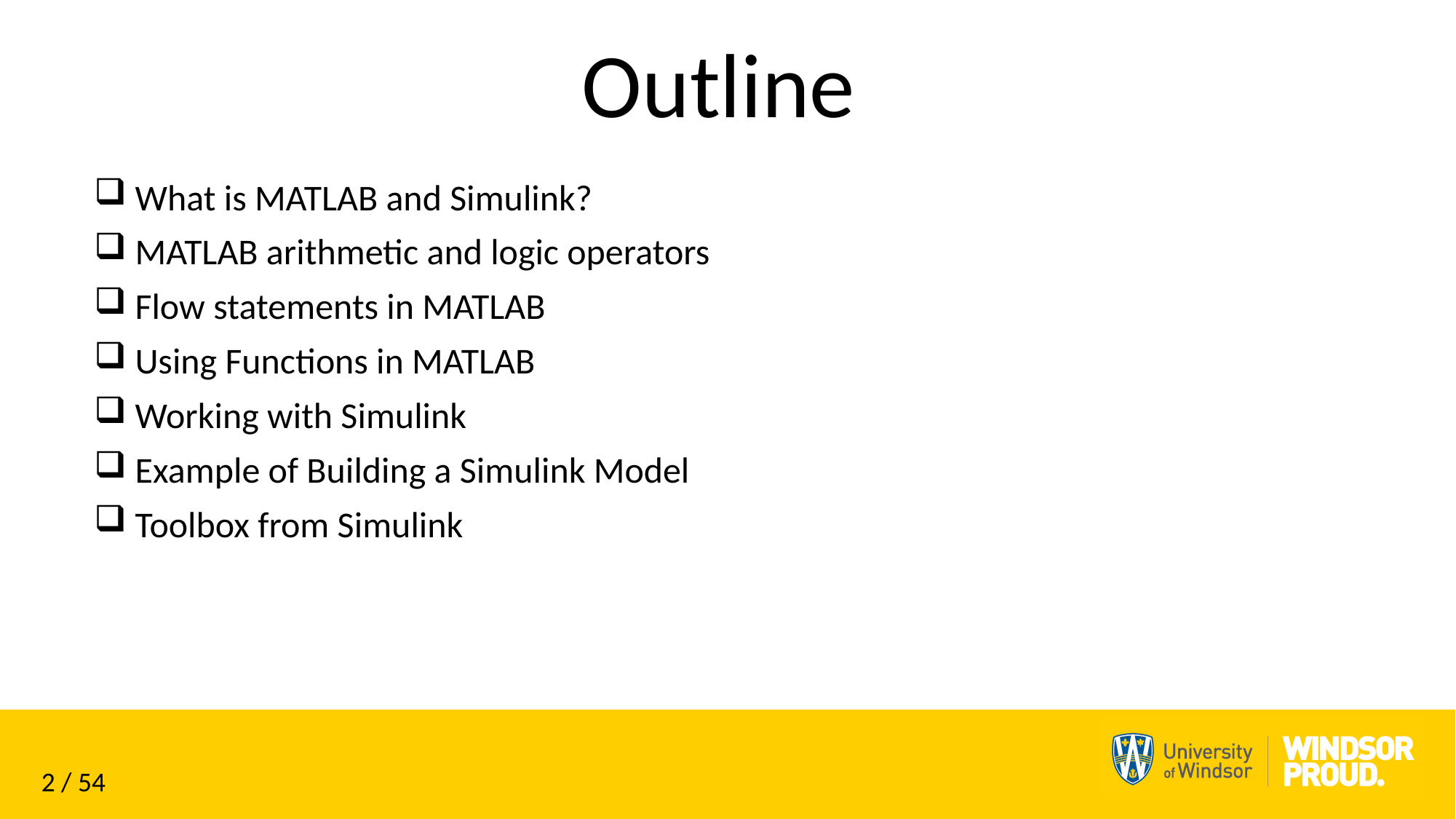

# Outline
What is MATLAB and Simulink?
MATLAB arithmetic and logic operators
Flow statements in MATLAB
Using Functions in MATLAB
Working with Simulink
Example of Building a Simulink Model
Toolbox from Simulink

2